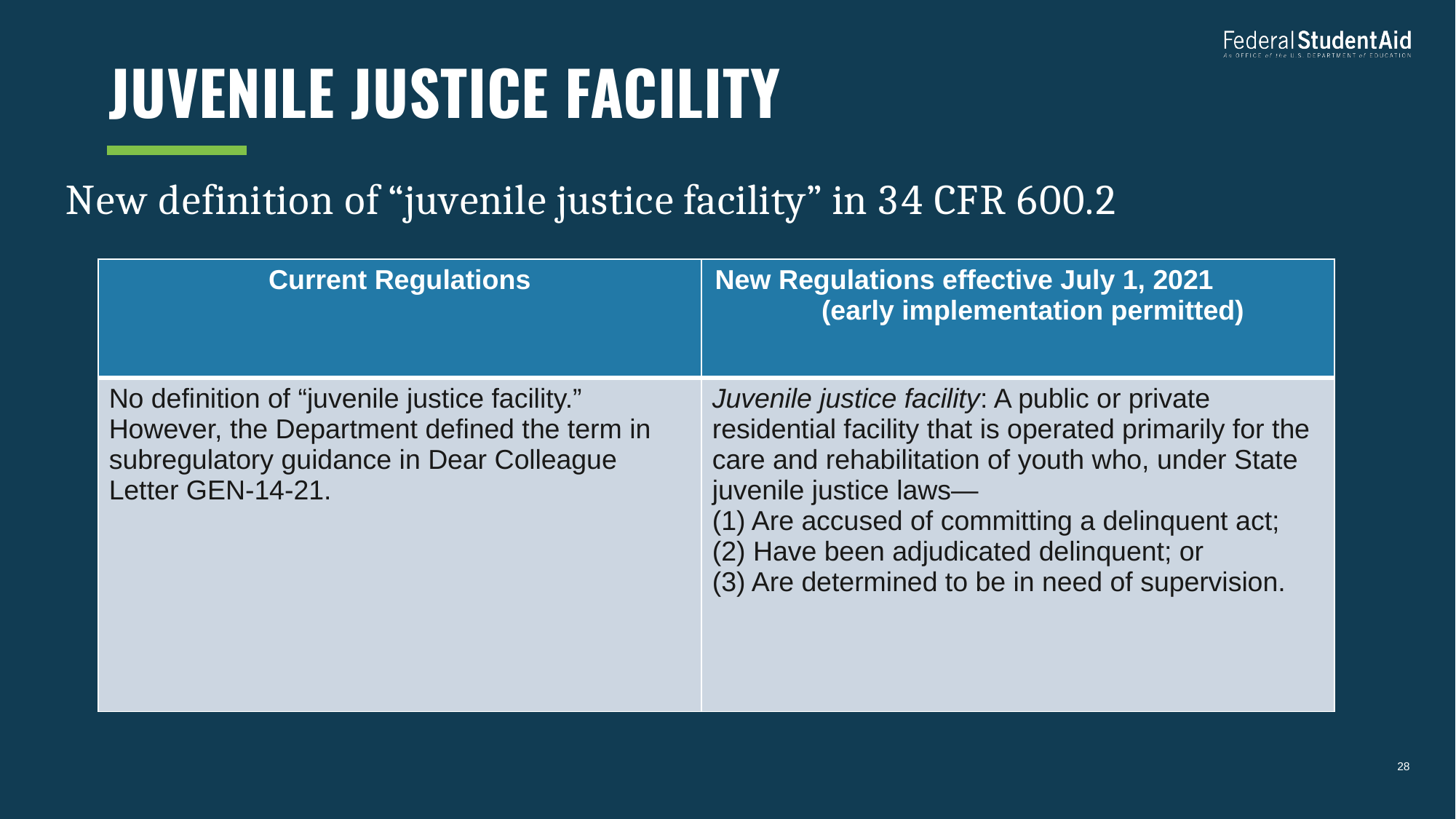

# Juvenile justice facility
New definition of “juvenile justice facility” in 34 CFR 600.2
| Current Regulations | New Regulations effective July 1, 2021 (early implementation permitted) |
| --- | --- |
| No definition of “juvenile justice facility.” However, the Department defined the term in subregulatory guidance in Dear Colleague Letter GEN-14-21. | Juvenile justice facility: A public or private residential facility that is operated primarily for the care and rehabilitation of youth who, under State juvenile justice laws— (1) Are accused of committing a delinquent act; (2) Have been adjudicated delinquent; or (3) Are determined to be in need of supervision. |
28